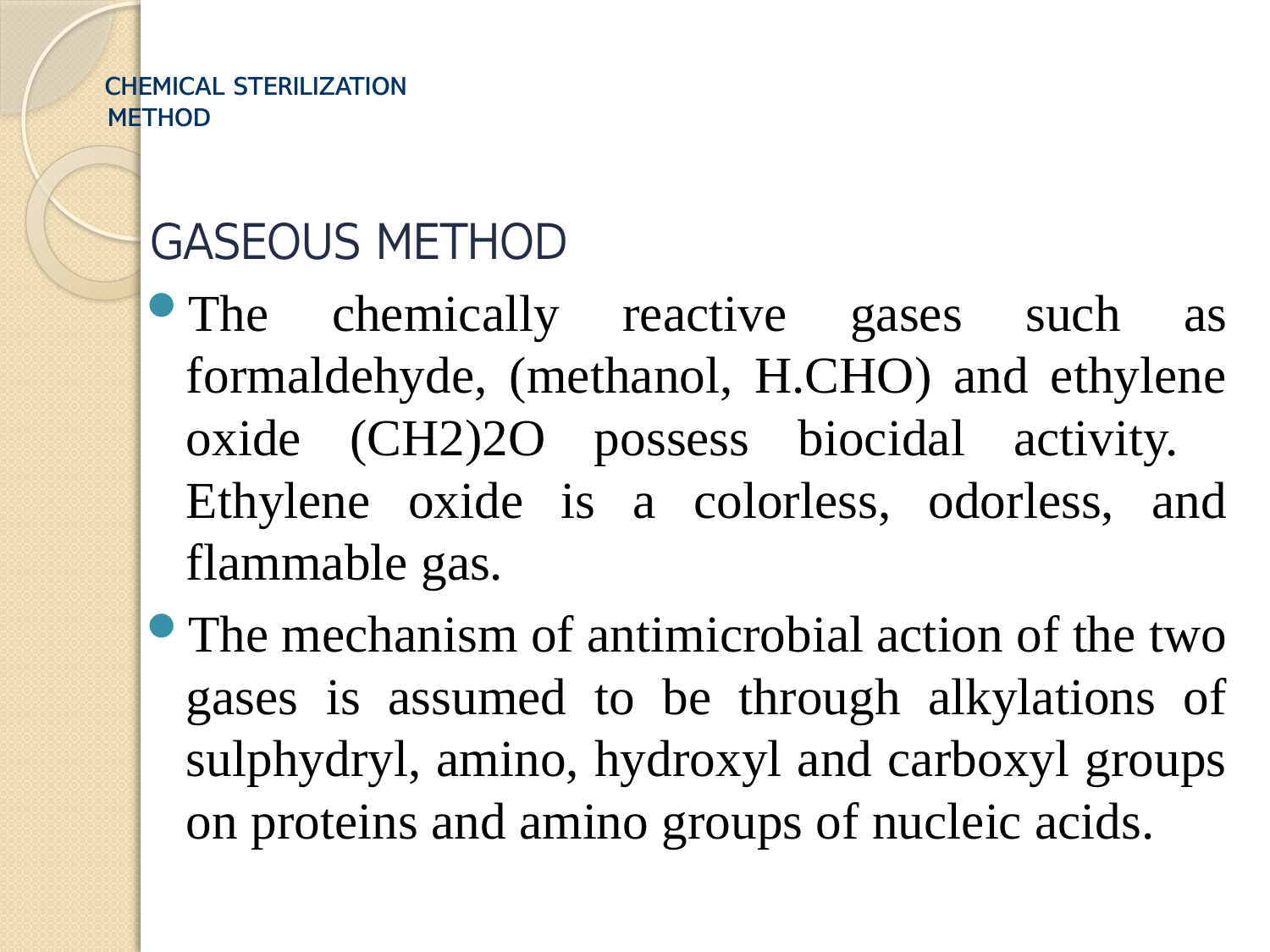

# CHEMICAL STERILIZATION METHOD
GASEOUS METHOD
The chemically reactive gases such as formaldehyde, (methanol, H.CHO) and ethylene oxide (CH2)2O possess biocidal activity.  Ethylene oxide is a colorless, odorless, and flammable gas.
The mechanism of antimicrobial action of the two gases is assumed to be through alkylations of sulphydryl, amino, hydroxyl and carboxyl groups on proteins and amino groups of nucleic acids.